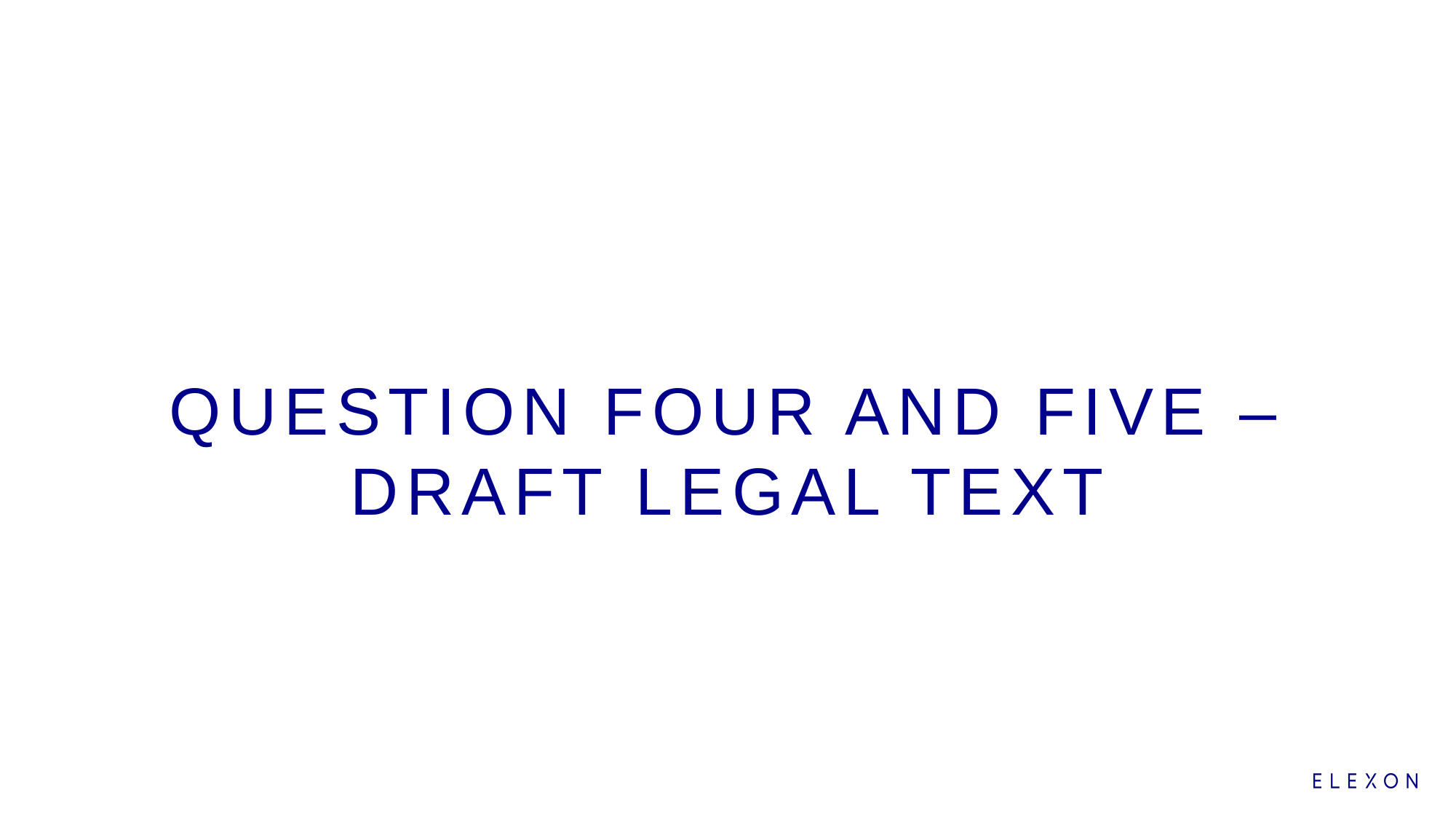

# Question four and five – draft legal text